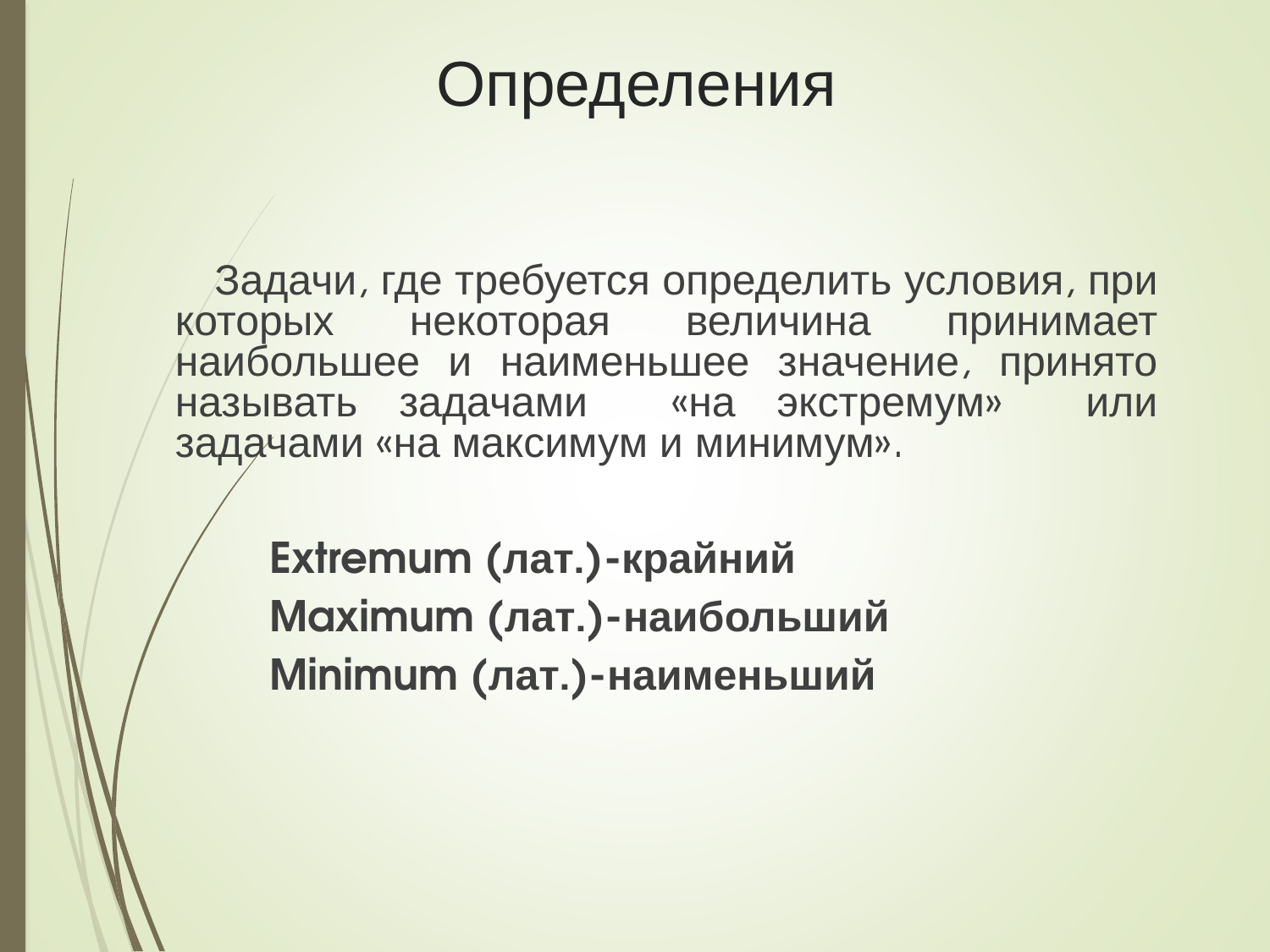

# Определения
       Задачи, где требуется определить условия, при которых некоторая величина принимает наибольшее и наименьшее значение, принято называть задачами  «на экстремум»  или задачами «на максимум и минимум».

            Extremum (лат.)-крайний
            Maximum (лат.)-наибольший
            Minimum (лат.)-наименьший